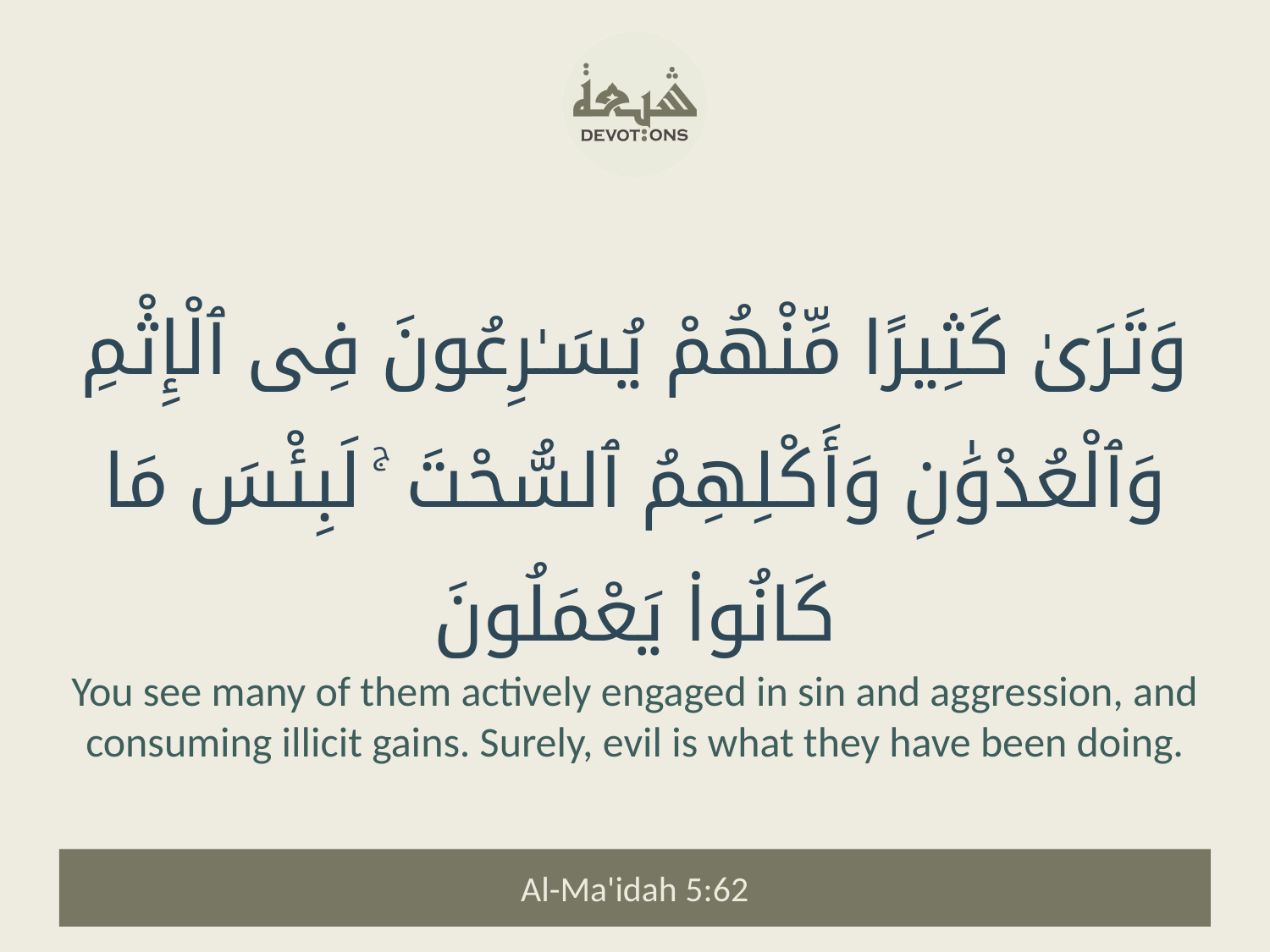

وَتَرَىٰ كَثِيرًا مِّنْهُمْ يُسَـٰرِعُونَ فِى ٱلْإِثْمِ وَٱلْعُدْوَٰنِ وَأَكْلِهِمُ ٱلسُّحْتَ ۚ لَبِئْسَ مَا كَانُوا۟ يَعْمَلُونَ
You see many of them actively engaged in sin and aggression, and consuming illicit gains. Surely, evil is what they have been doing.
Al-Ma'idah 5:62